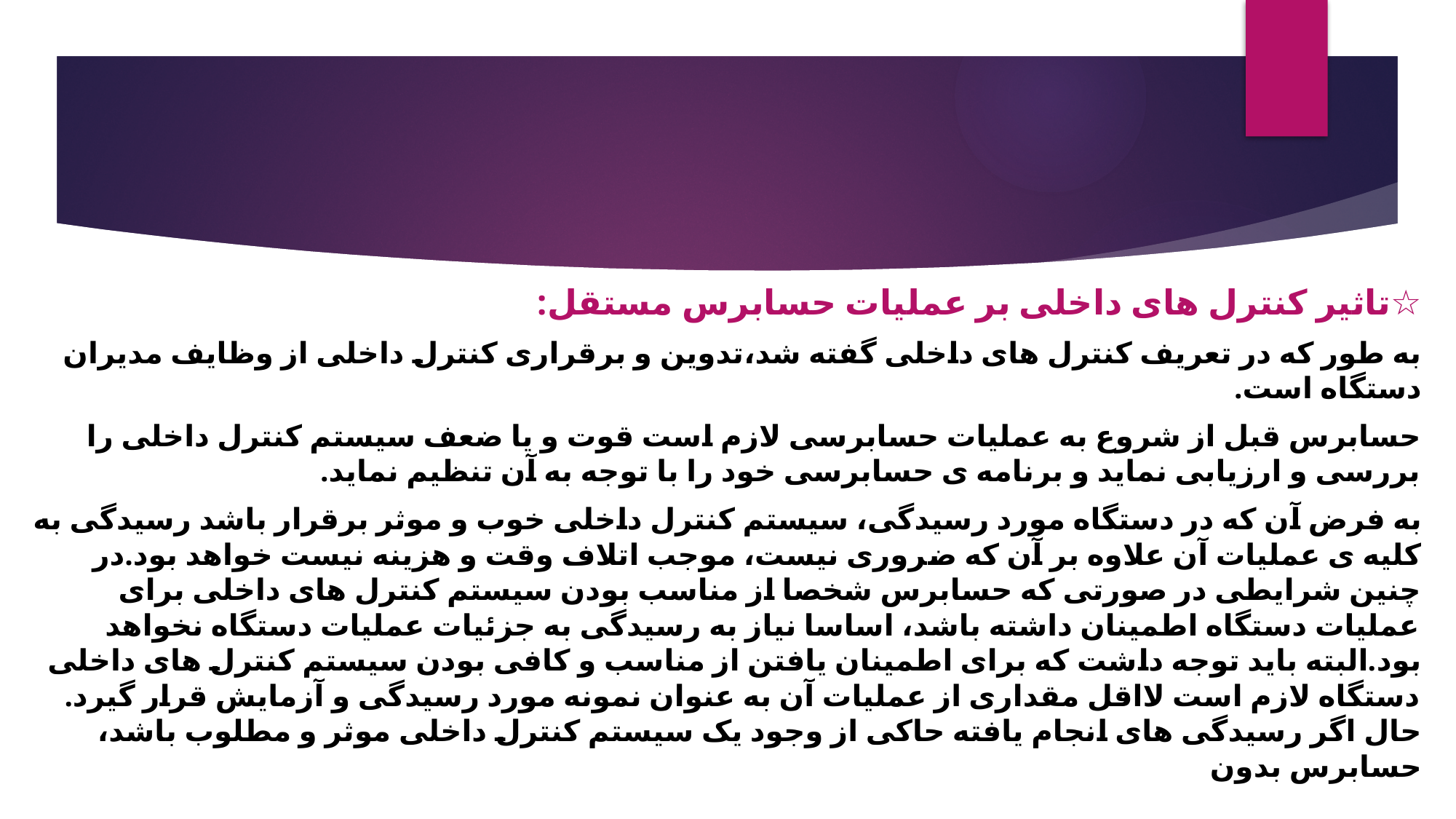

☆تاثیر کنترل های داخلی بر عملیات حسابرس مستقل:
به طور که در تعریف کنترل های داخلی گفته شد،تدوین و برقراری کنترل داخلی از وظایف مدیران دستگاه است.
حسابرس قبل از شروع به عملیات حسابرسی لازم است قوت و یا ضعف سیستم کنترل داخلی را بررسی و ارزیابی نماید و برنامه ی حسابرسی خود را با توجه به آن تنظیم نماید.
به فرض آن که در دستگاه مورد رسیدگی، سیستم کنترل داخلی خوب و موثر برقرار باشد رسیدگی به کلیه ی عملیات آن علاوه بر آن که ضروری نیست، موجب اتلاف وقت و هزینه نیست خواهد بود.در چنین شرایطی در صورتی که حسابرس شخصا از مناسب بودن سیستم کنترل های داخلی برای عملیات دستگاه اطمینان داشته باشد، اساسا نیاز به رسیدگی به جزئیات عملیات دستگاه نخواهد بود.البته باید توجه داشت که برای اطمینان یافتن از مناسب و کافی بودن سیستم کنترل های داخلی دستگاه لازم است لااقل مقداری از عملیات آن به عنوان نمونه مورد رسیدگی و آزمایش قرار گیرد. حال اگر رسیدگی های انجام یافته حاکی از وجود یک سیستم کنترل داخلی موثر و مطلوب باشد، حسابرس بدون